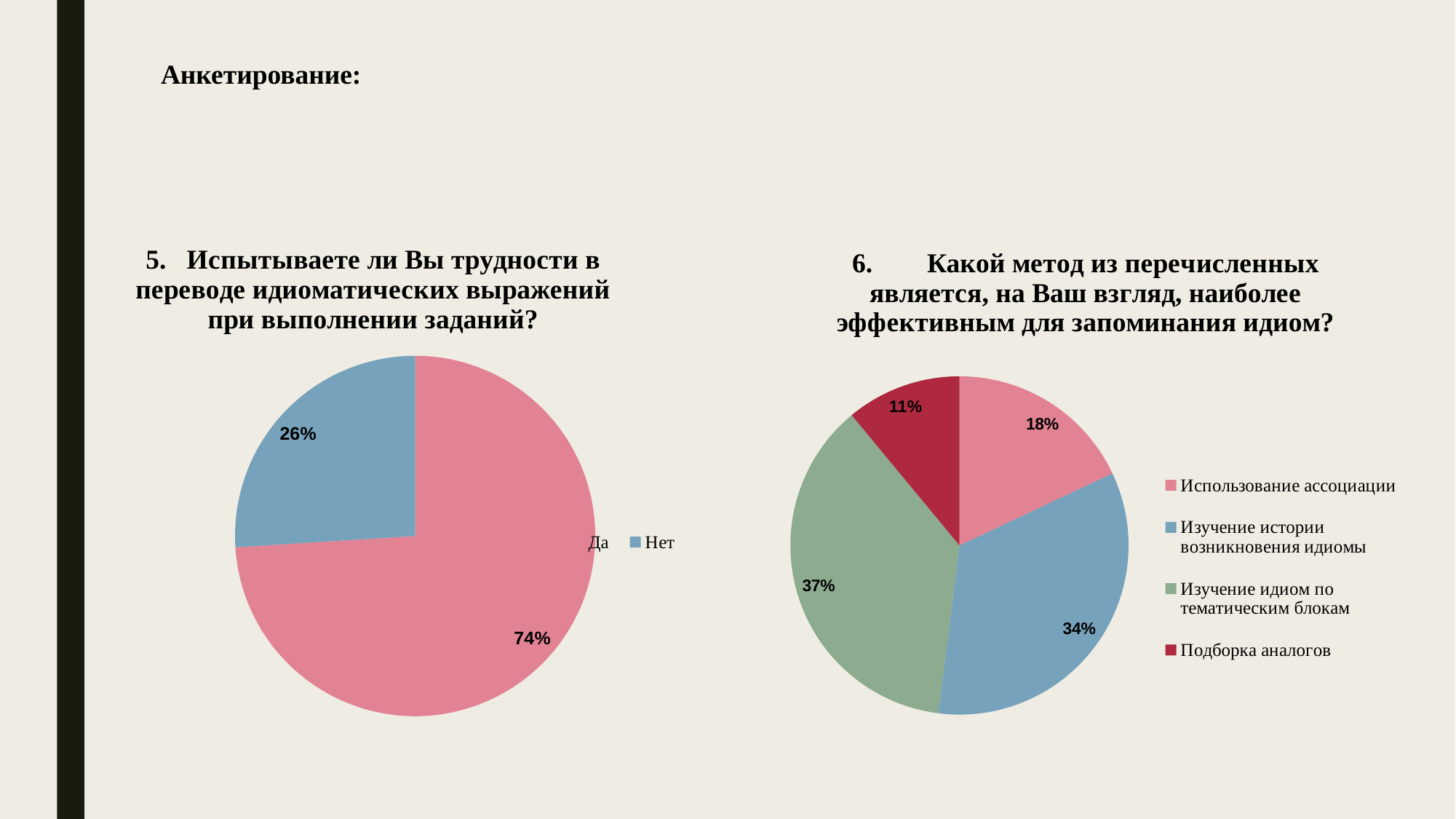

Анкетирование:

### Chart: 5.   Испытываете ли Вы трудности в переводе идиоматических выражений при выполнении заданий?

| Category | 5.        Испытываете ли Вы трудности в переводе идиоматических выражений при выполнении заданий? |
|---|---|
| Да | 0.7400000000000005 |
| Нет | 0.26 |

### Chart: 6.        Какой метод из перечисленных является, на Ваш взгляд, наиболее эффективным для запоминания идиом?

| Category | 1.        Какой метод из перечисленных является, на Ваш взгляд, наиболее эффективным для запоминания идиом? |
|---|---|
| Использование ассоциации | 0.18000000000000013 |
| Изучение истории возникновения идиомы | 0.34 |
| Изучение идиом по тематическим блокам | 0.3700000000000003 |
| Подборка аналогов | 0.11 |